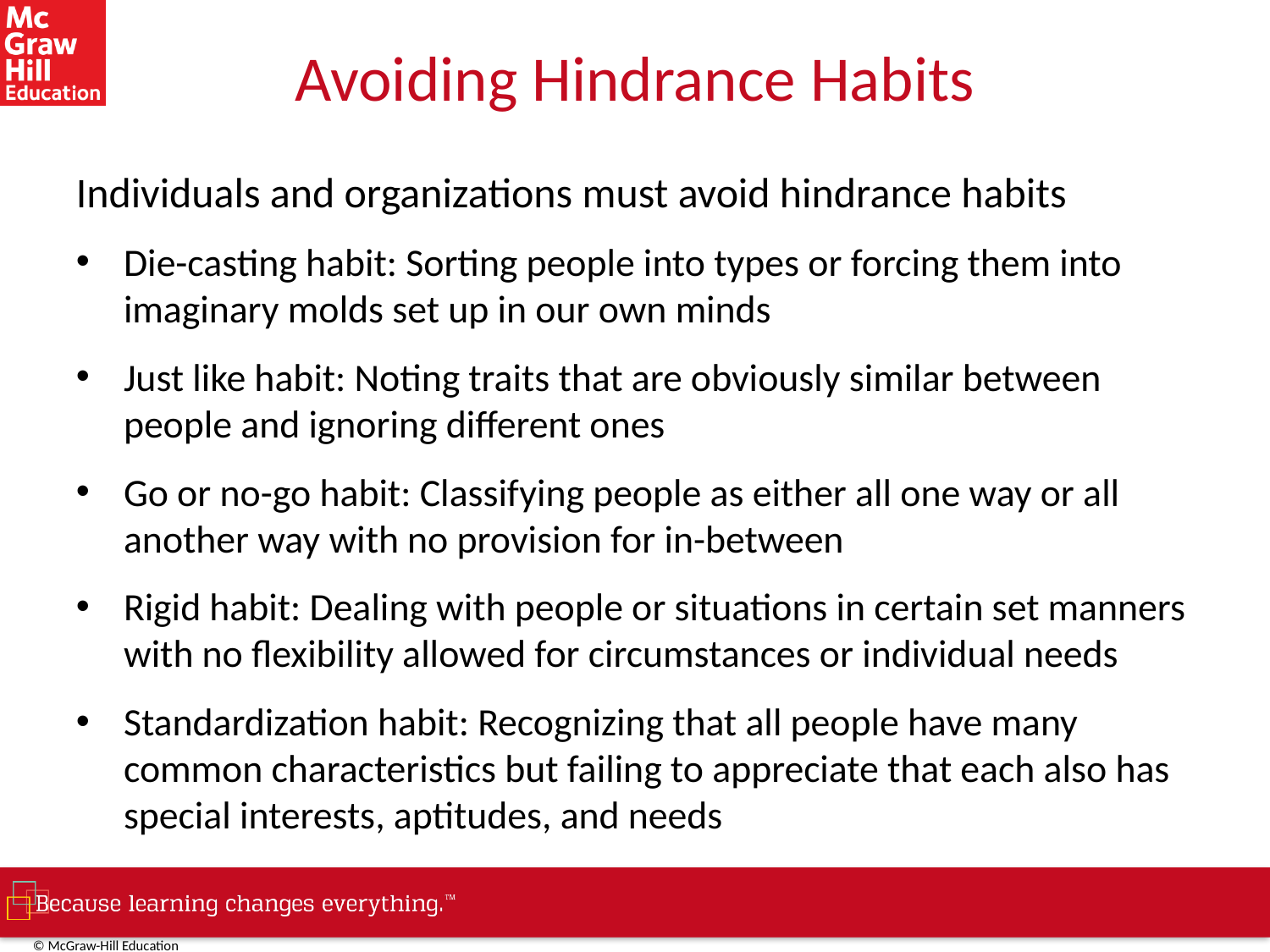

# Avoiding Hindrance Habits
Individuals and organizations must avoid hindrance habits
Die-casting habit: Sorting people into types or forcing them into imaginary molds set up in our own minds
Just like habit: Noting traits that are obviously similar between people and ignoring different ones
Go or no-go habit: Classifying people as either all one way or all another way with no provision for in-between
Rigid habit: Dealing with people or situations in certain set manners with no flexibility allowed for circumstances or individual needs
Standardization habit: Recognizing that all people have many common characteristics but failing to appreciate that each also has special interests, aptitudes, and needs